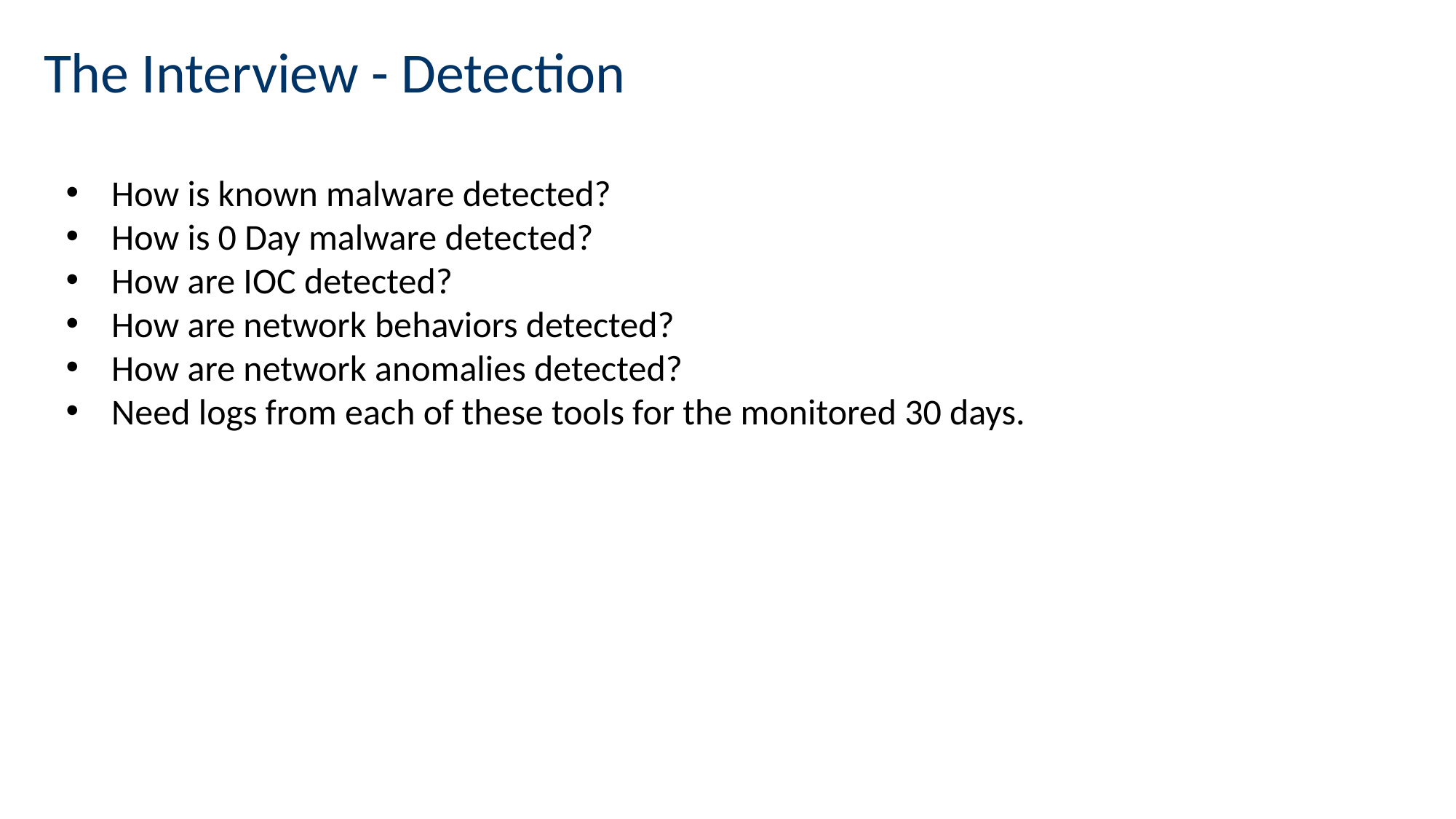

# The Interview - Detection
How is known malware detected?
How is 0 Day malware detected?
How are IOC detected?
How are network behaviors detected?
How are network anomalies detected?
Need logs from each of these tools for the monitored 30 days.